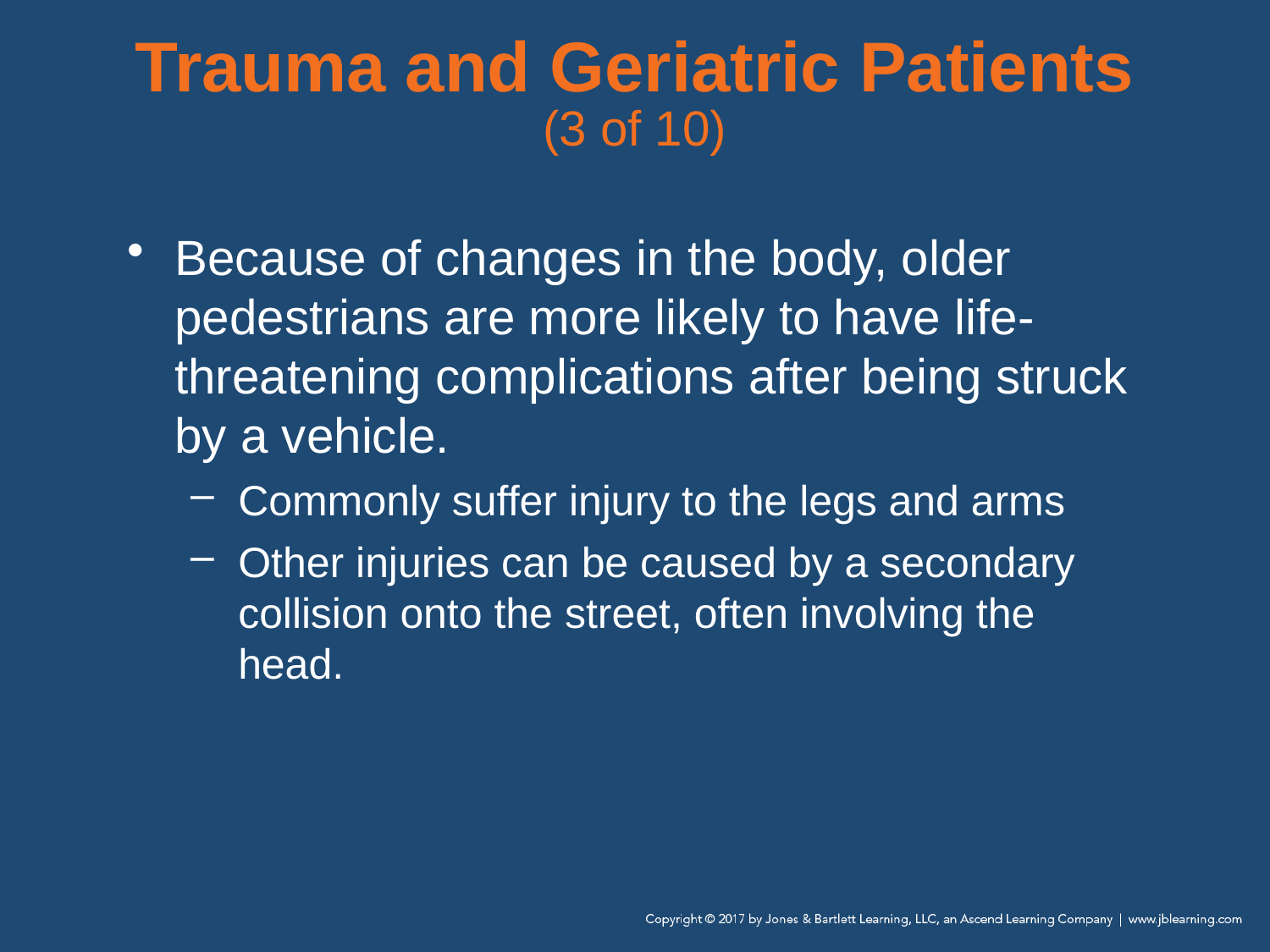

# Trauma and Geriatric Patients (3 of 10)
Because of changes in the body, older pedestrians are more likely to have life-threatening complications after being struck by a vehicle.
Commonly suffer injury to the legs and arms
Other injuries can be caused by a secondary collision onto the street, often involving the head.